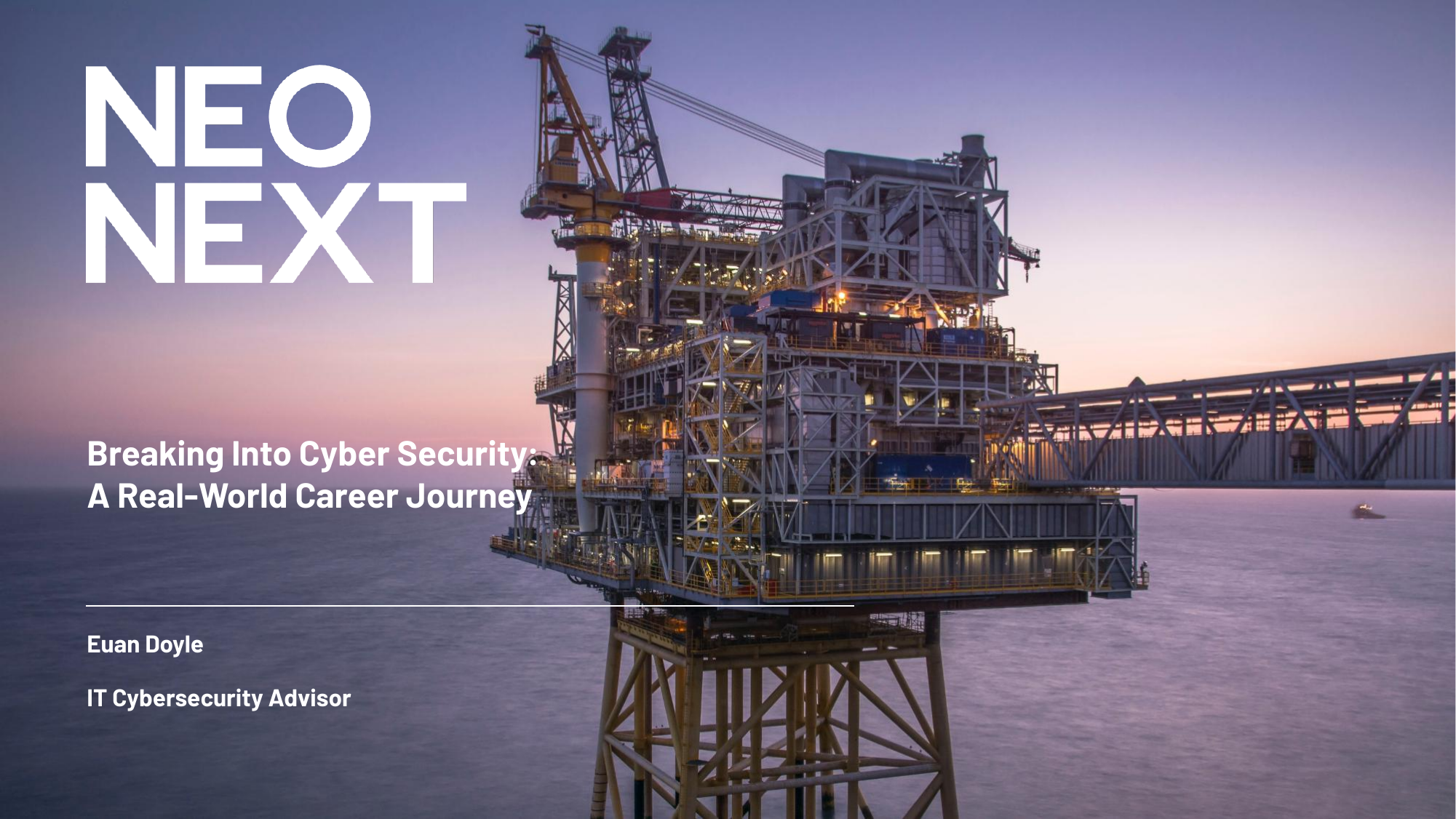

# Breaking Into Cyber Security: A Real-World Career Journey
Euan Doyle
IT Cybersecurity Advisor